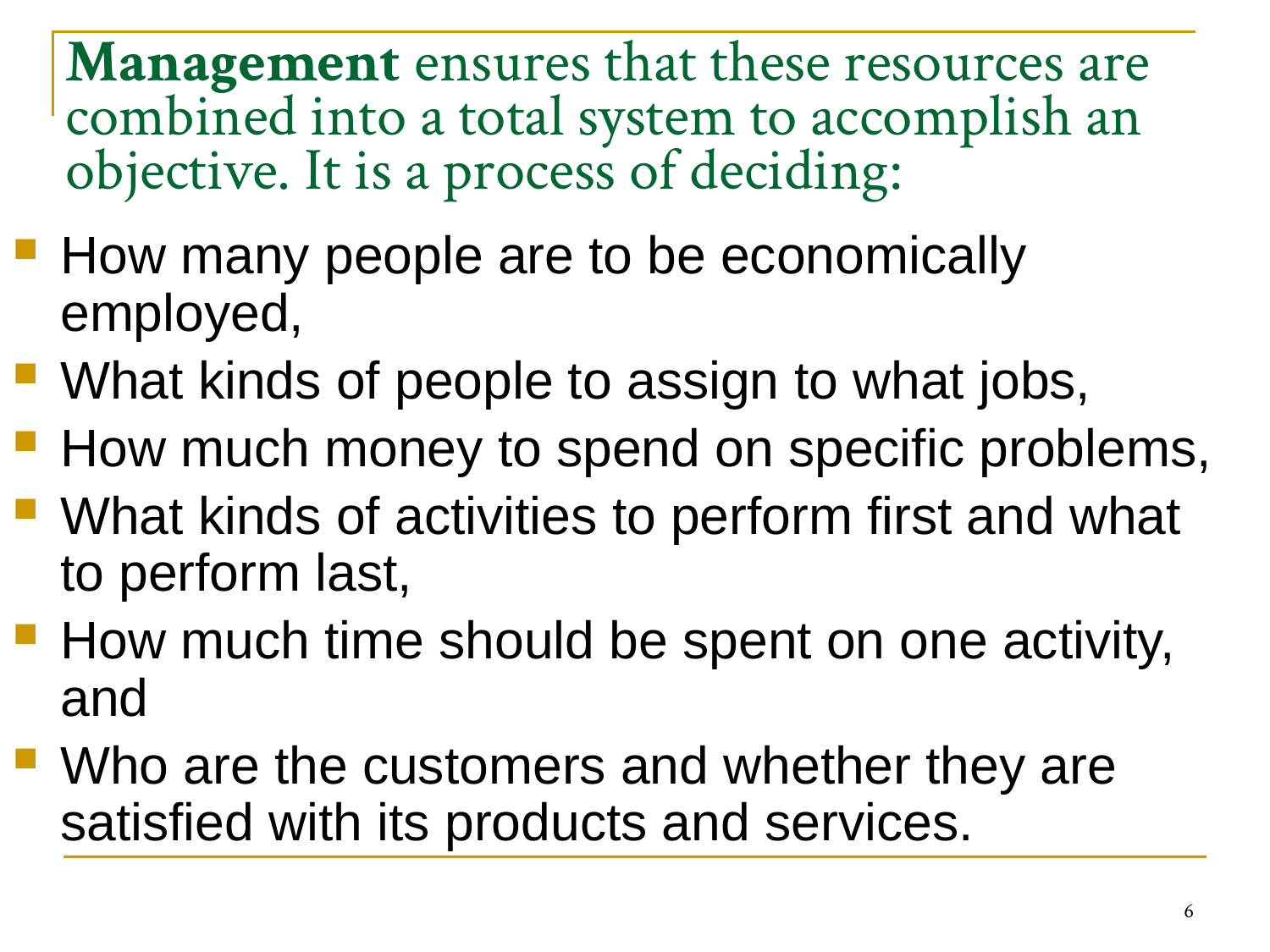

# Management ensures that these resources are combined into a total system to accomplish an objective. It is a process of deciding:
How many people are to be economically employed,
What kinds of people to assign to what jobs,
How much money to spend on specific problems,
What kinds of activities to perform first and what to perform last,
How much time should be spent on one activity, and
Who are the customers and whether they are satisfied with its products and services.
6